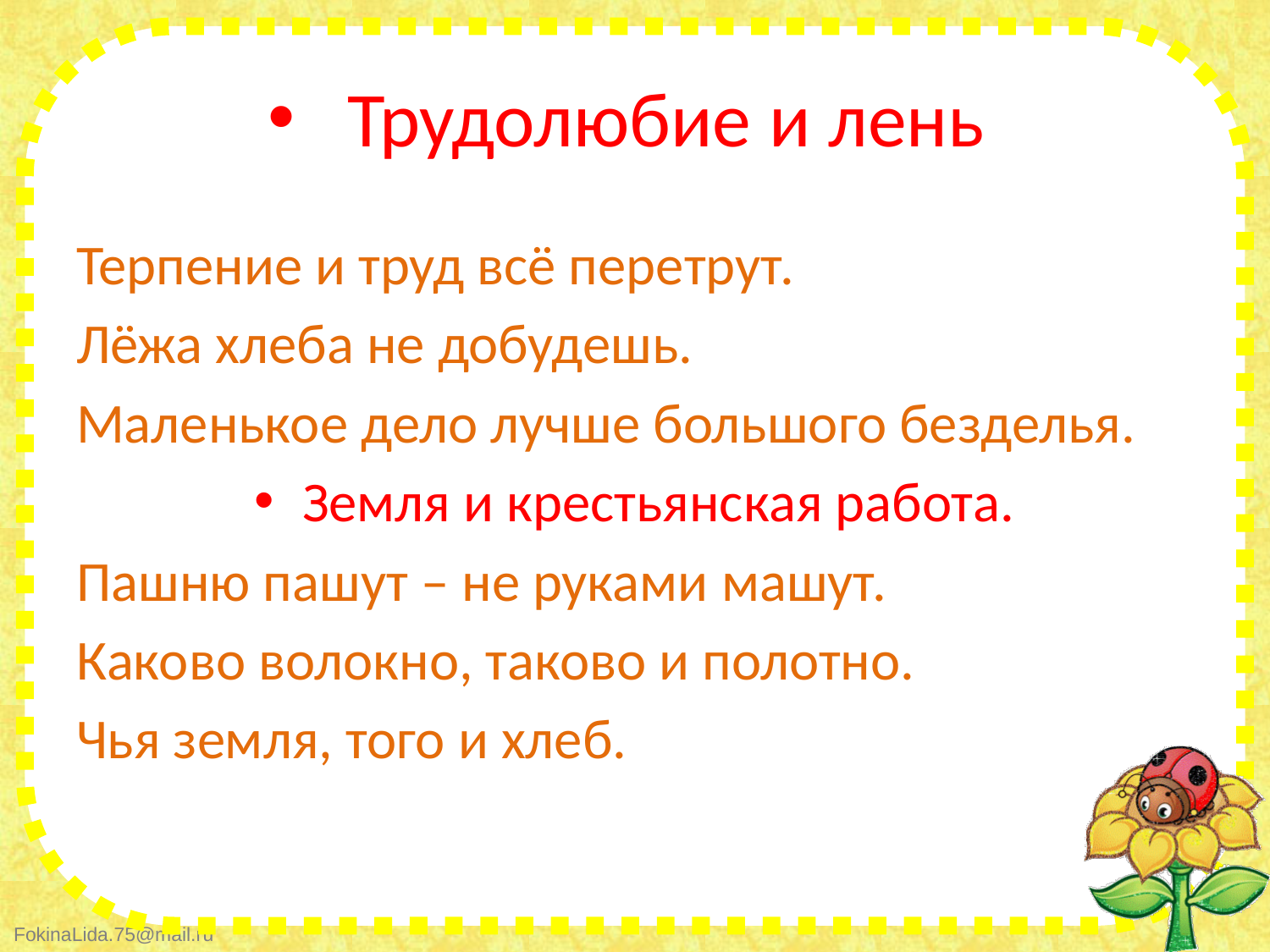

# Трудолюбие и лень
Терпение и труд всё перетрут.
Лёжа хлеба не добудешь.
Маленькое дело лучше большого безделья.
Земля и крестьянская работа.
Пашню пашут – не руками машут.
Каково волокно, таково и полотно.
Чья земля, того и хлеб.